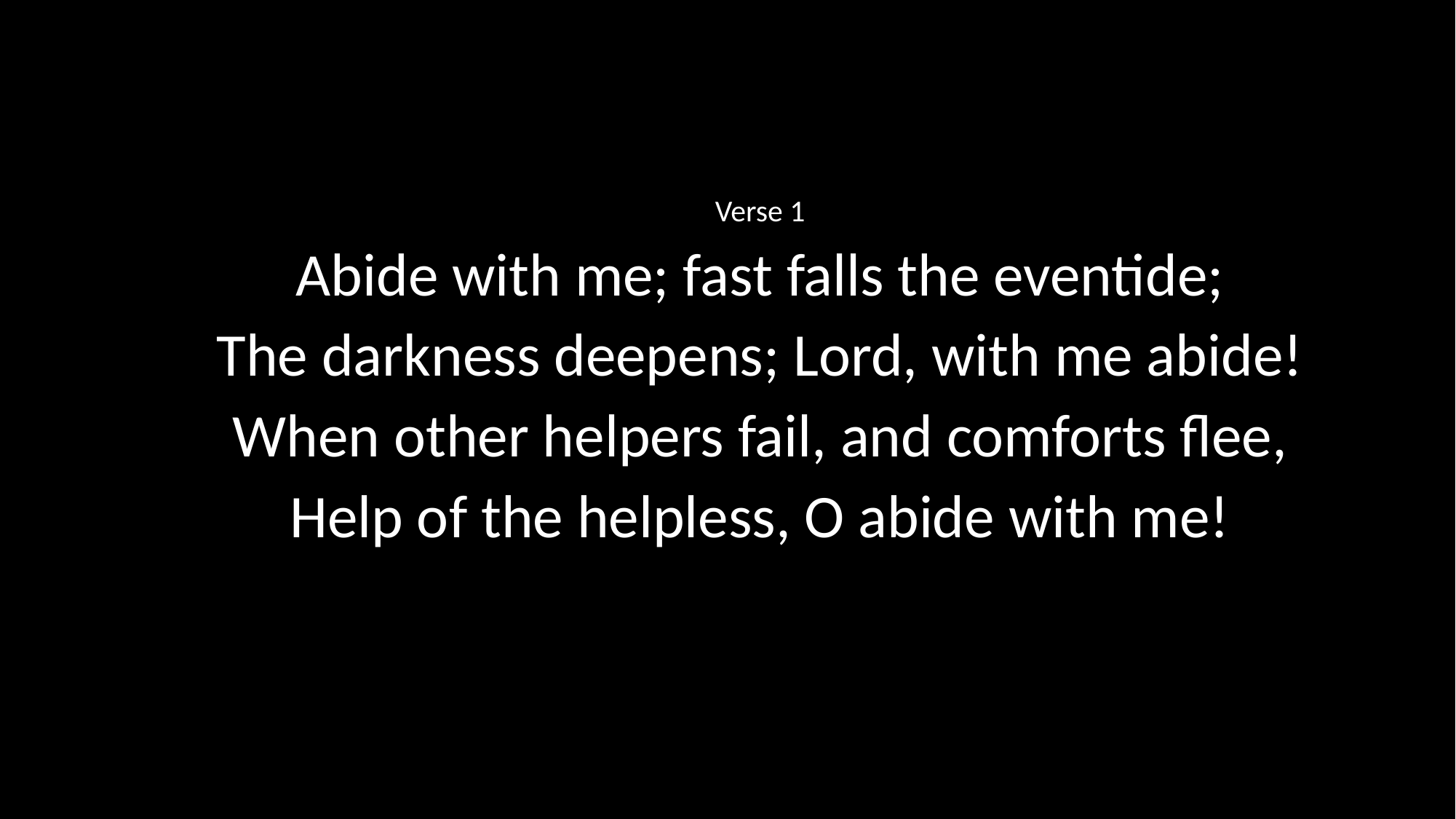

Verse 1
Abide with me; fast falls the eventide;
The darkness deepens; Lord, with me abide!
When other helpers fail, and comforts flee,
Help of the helpless, O abide with me!